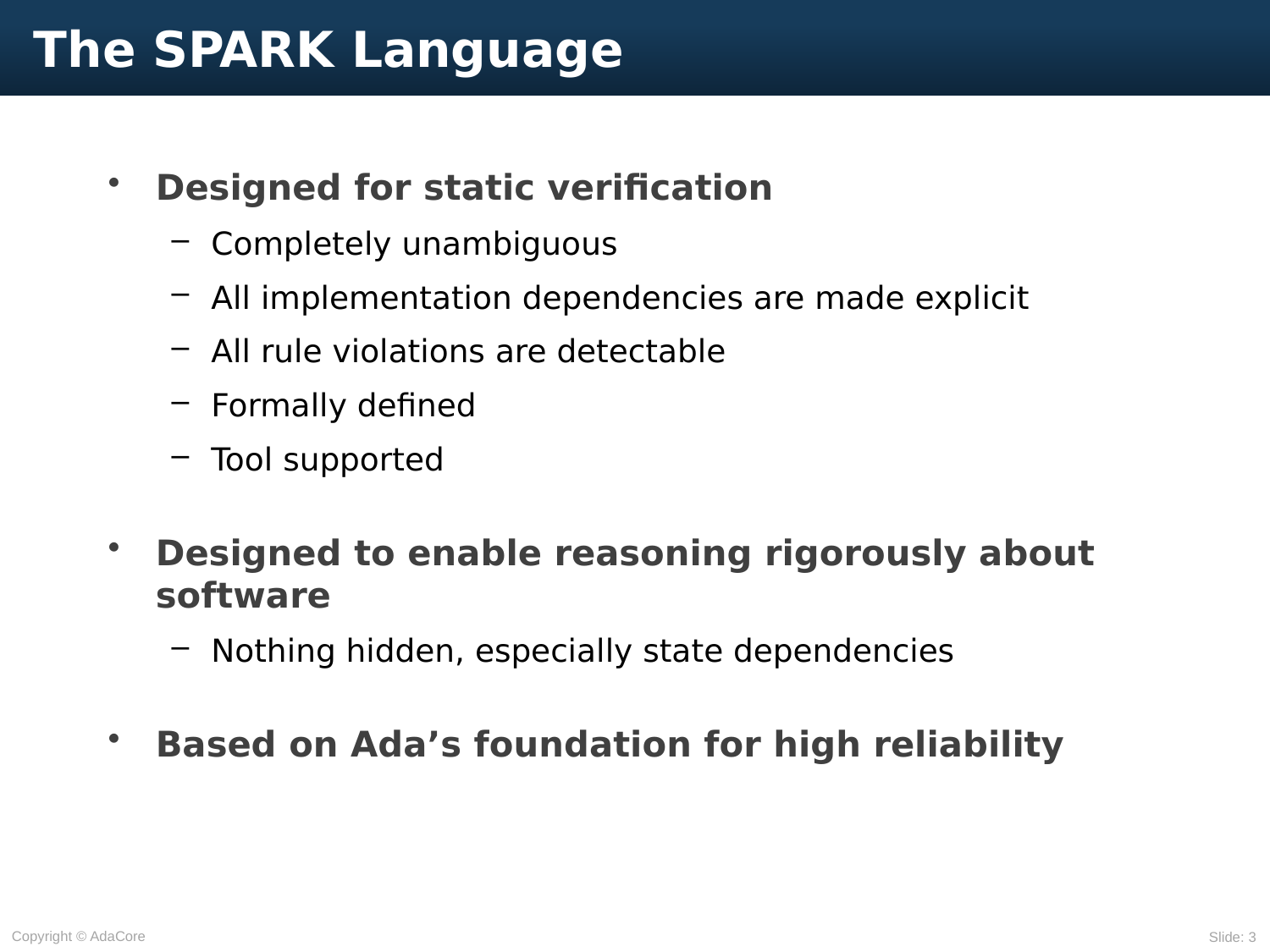

# The SPARK Language
Designed for static verification
Completely unambiguous
All implementation dependencies are made explicit
All rule violations are detectable
Formally defined
Tool supported
Designed to enable reasoning rigorously about software
Nothing hidden, especially state dependencies
Based on Ada’s foundation for high reliability